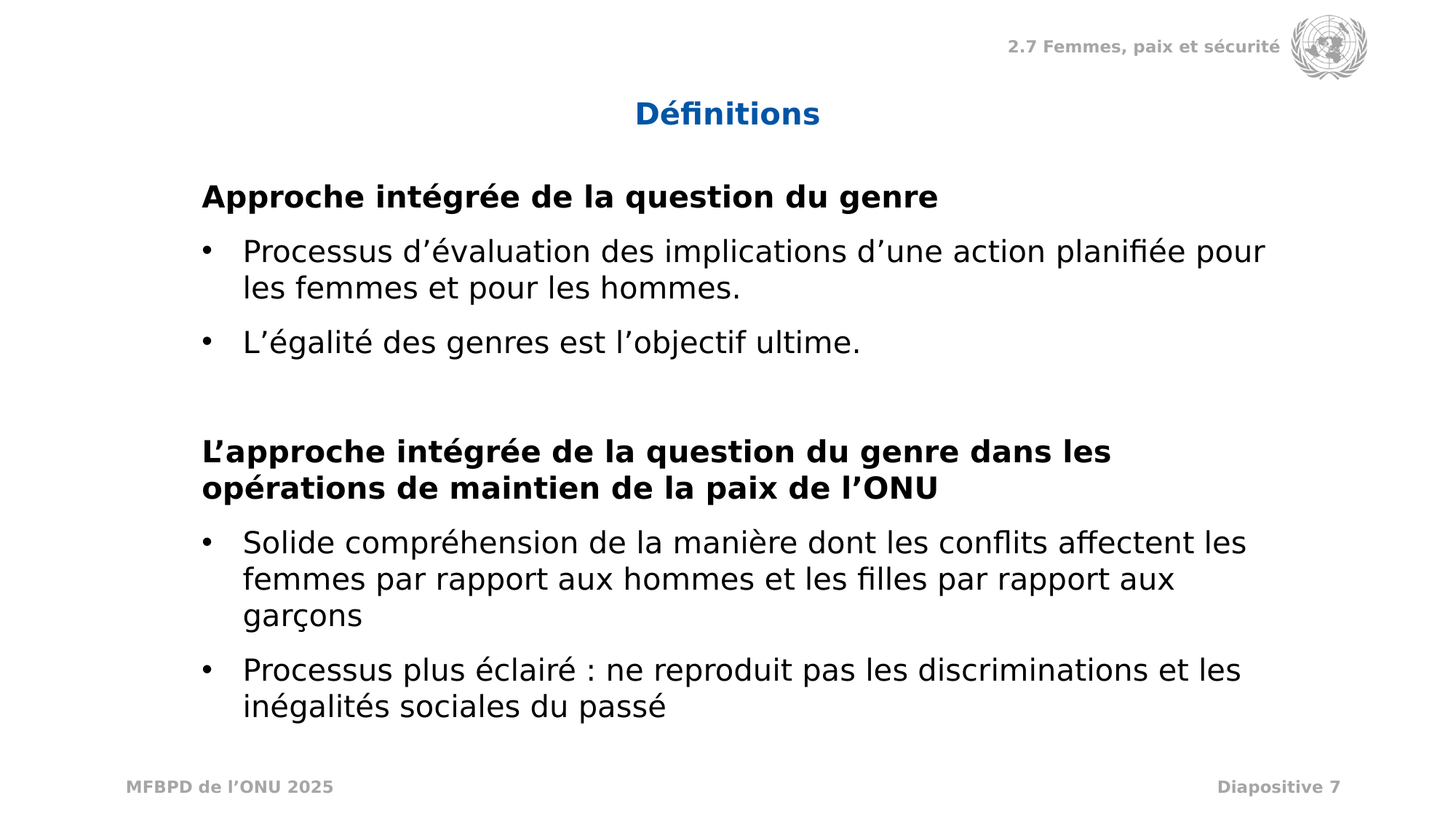

Définitions
Approche intégrée de la question du genre
Processus d’évaluation des implications d’une action planifiée pour les femmes et pour les hommes.
L’égalité des genres est l’objectif ultime.

L’approche intégrée de la question du genre dans les opérations de maintien de la paix de l’ONU
Solide compréhension de la manière dont les conflits affectent les femmes par rapport aux hommes et les filles par rapport aux garçons
Processus plus éclairé : ne reproduit pas les discriminations et les inégalités sociales du passé